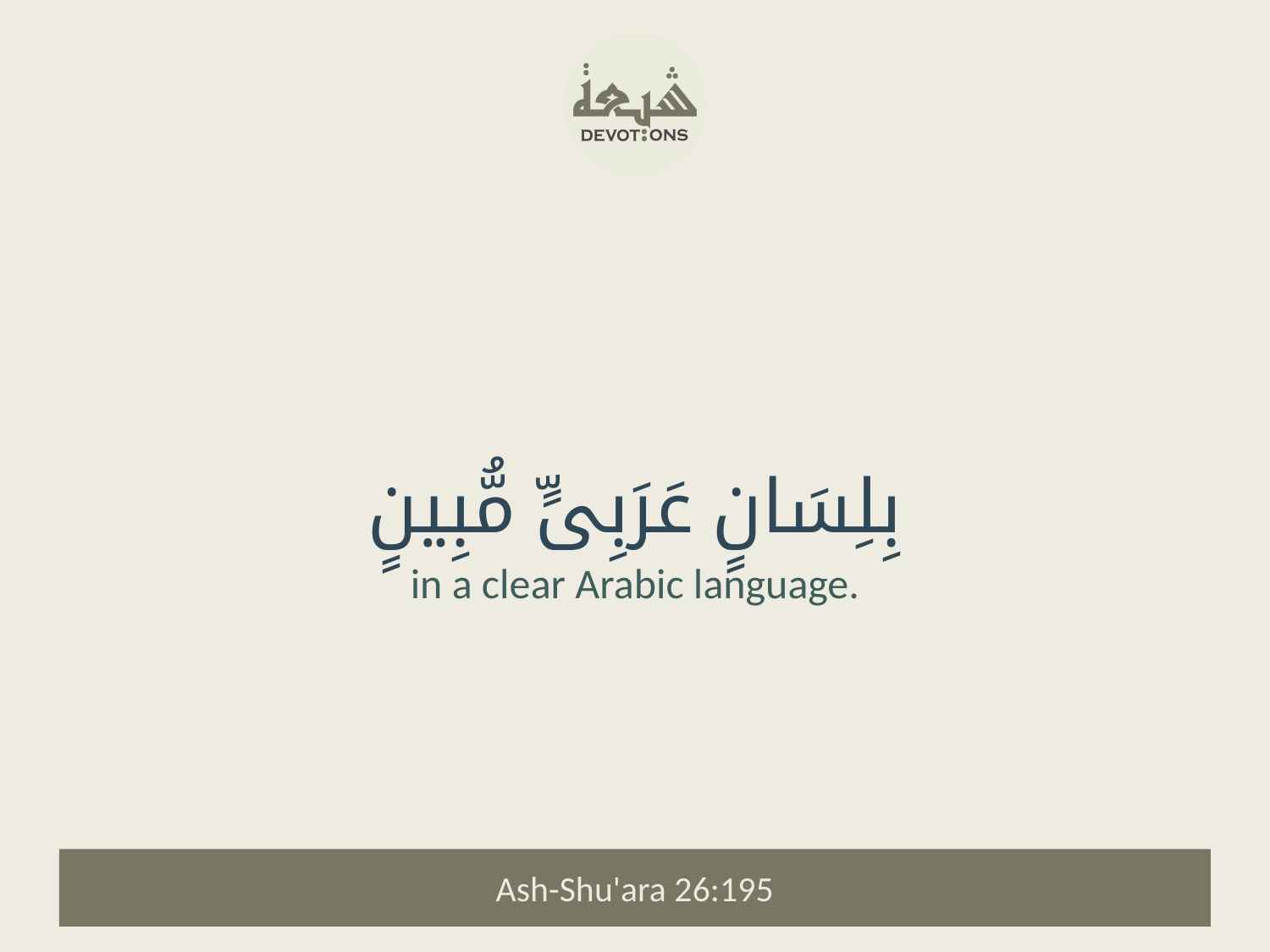

بِلِسَانٍ عَرَبِىٍّ مُّبِينٍ
in a clear Arabic language.
Ash-Shu'ara 26:195